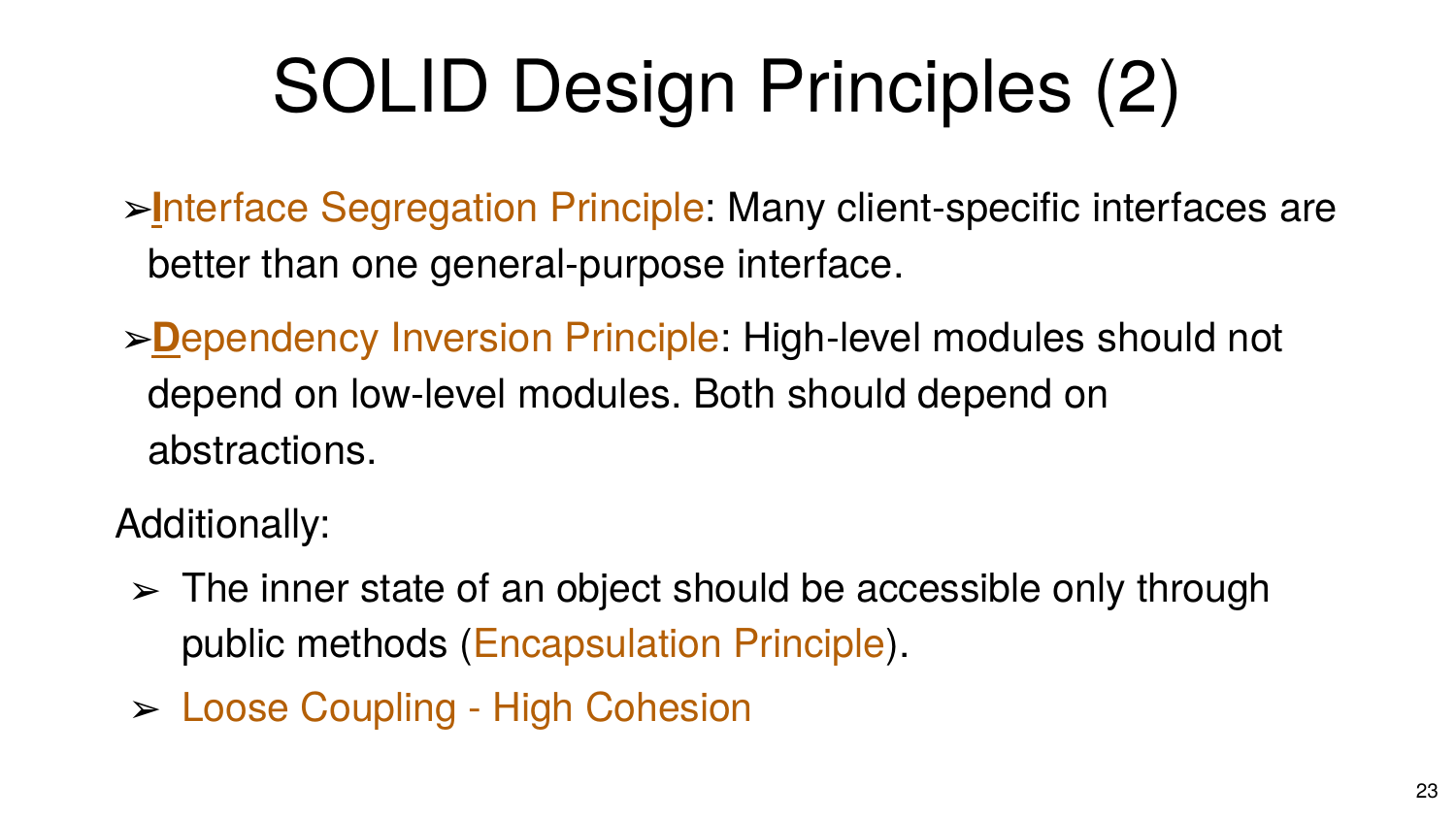

# SOLID Design Principles (2)
Interface Segregation Principle: Many client-specific interfaces are better than one general-purpose interface.
Dependency Inversion Principle: High-level modules should not depend on low-level modules. Both should depend on abstractions.
Additionally:
The inner state of an object should be accessible only through public methods (Encapsulation Principle).
Loose Coupling - High Cohesion
23